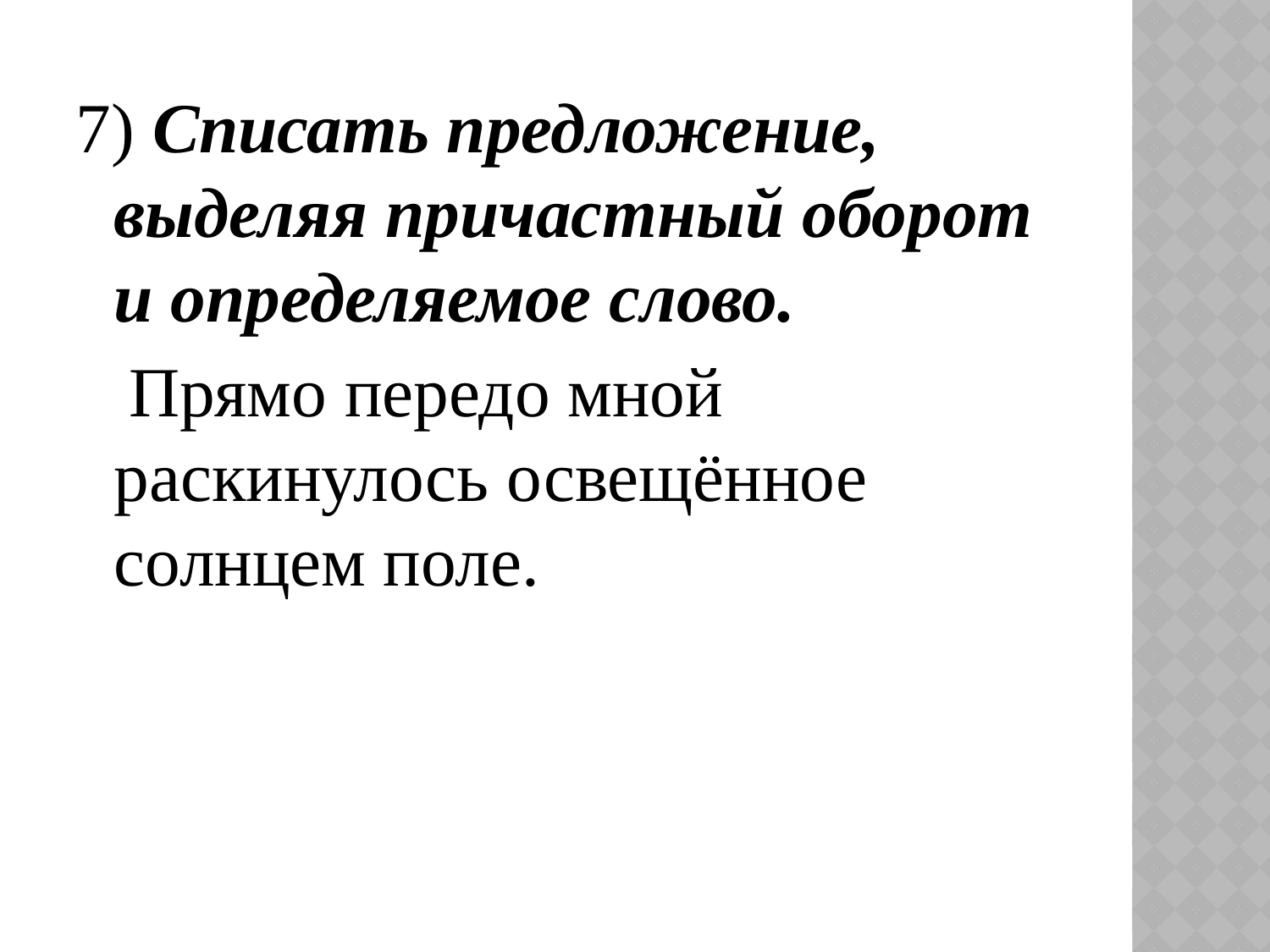

7) Списать предложение, выделяя причастный оборот и определяемое слово.
   Прямо передо мной раскинулось освещённое солнцем поле.